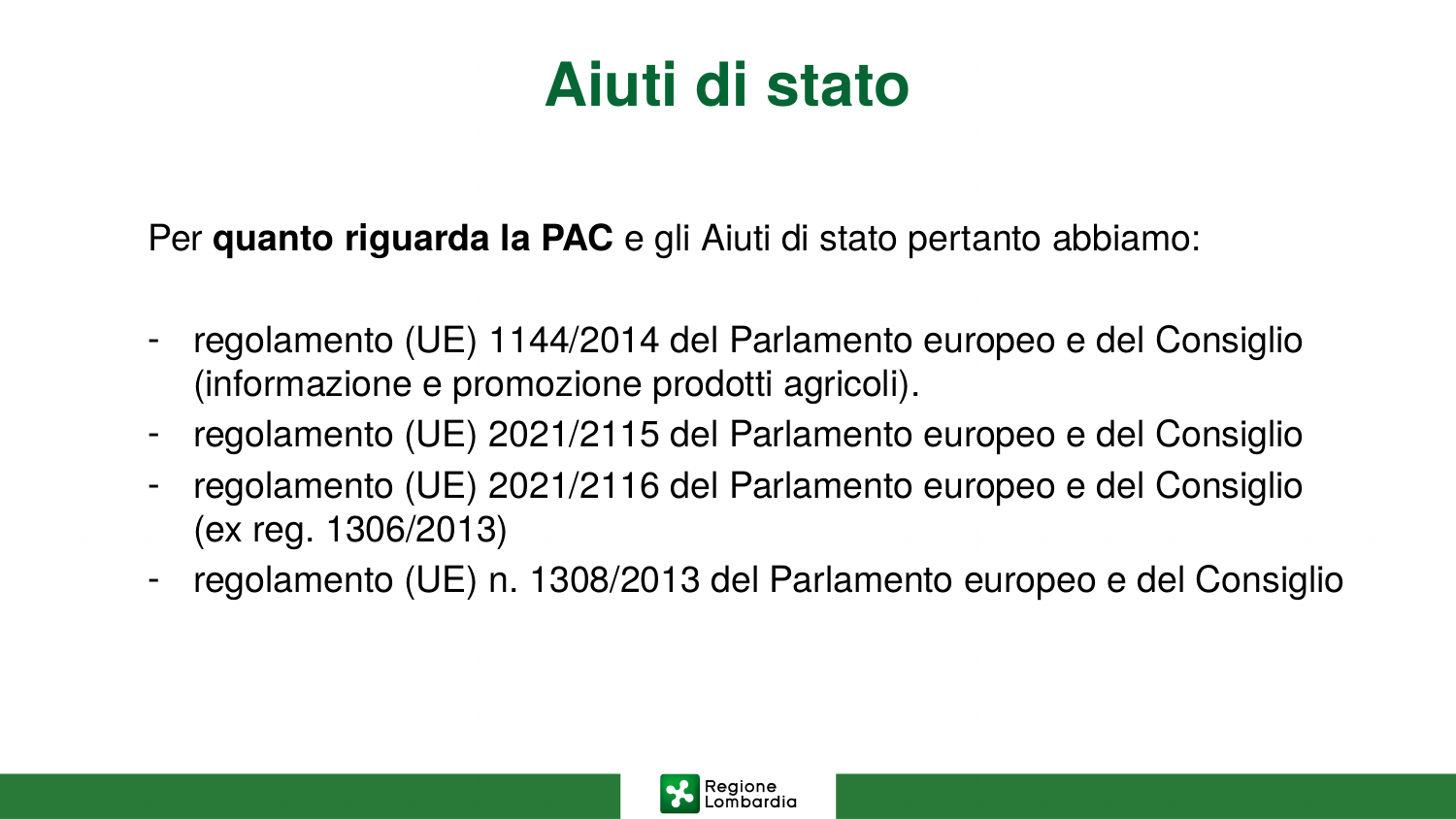

# Aiuti di stato

Per quanto riguarda la PAC e gli Aiuti di stato pertanto abbiamo:

regolamento (UE) 1144/2014 del Parlamento europeo e del Consiglio (informazione e promozione prodotti agricoli).
regolamento (UE) 2021/2115 del Parlamento europeo e del Consiglio
regolamento (UE) 2021/2116 del Parlamento europeo e del Consiglio (ex reg. 1306/2013)
regolamento (UE) n. 1308/2013 del Parlamento europeo e del Consiglio